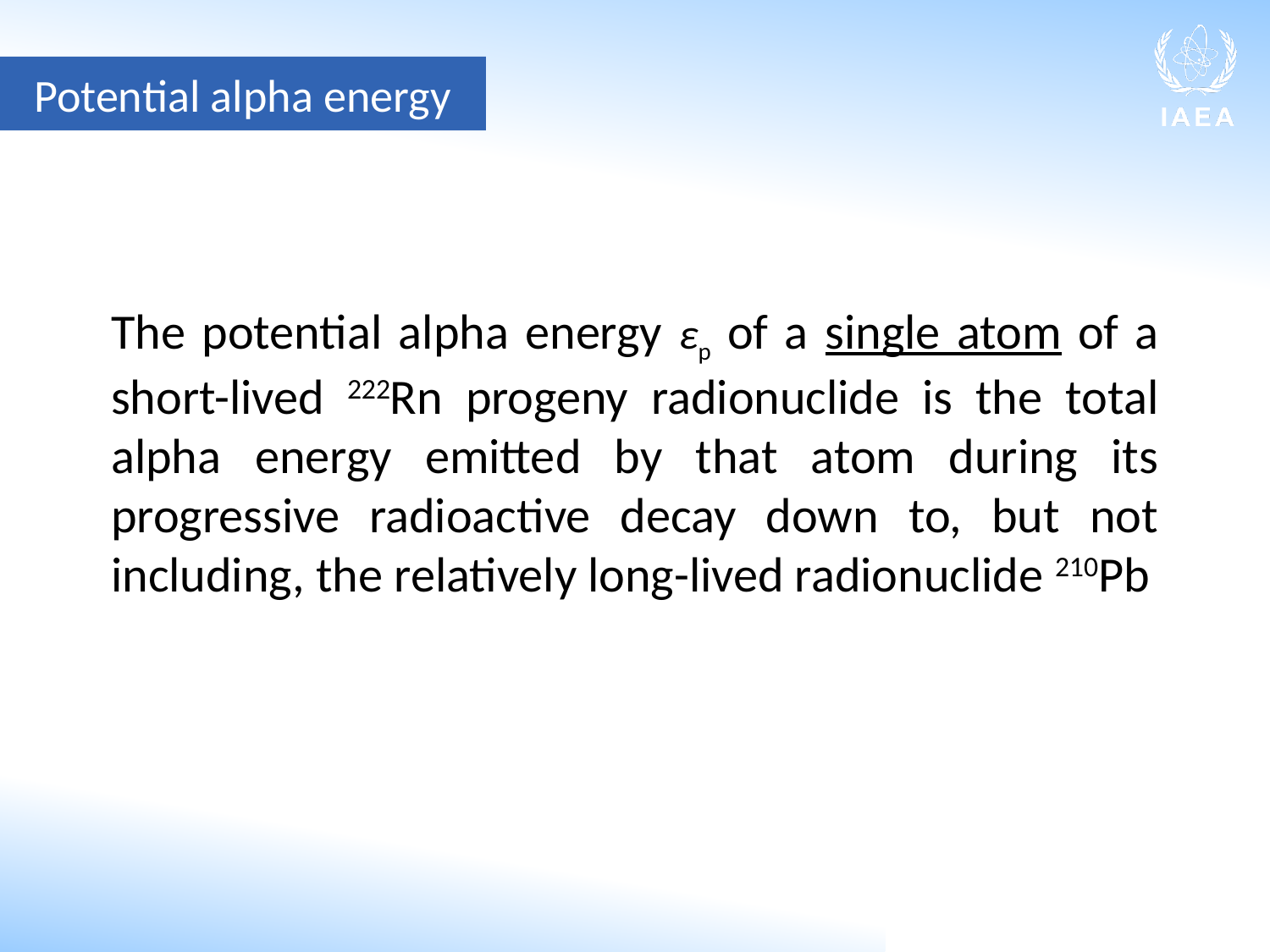

Potential alpha energy
The potential alpha energy εp of a single atom of a short-lived 222Rn progeny radionuclide is the total alpha energy emitted by that atom during its progressive radioactive decay down to, but not including, the relatively long-lived radionuclide 210Pb